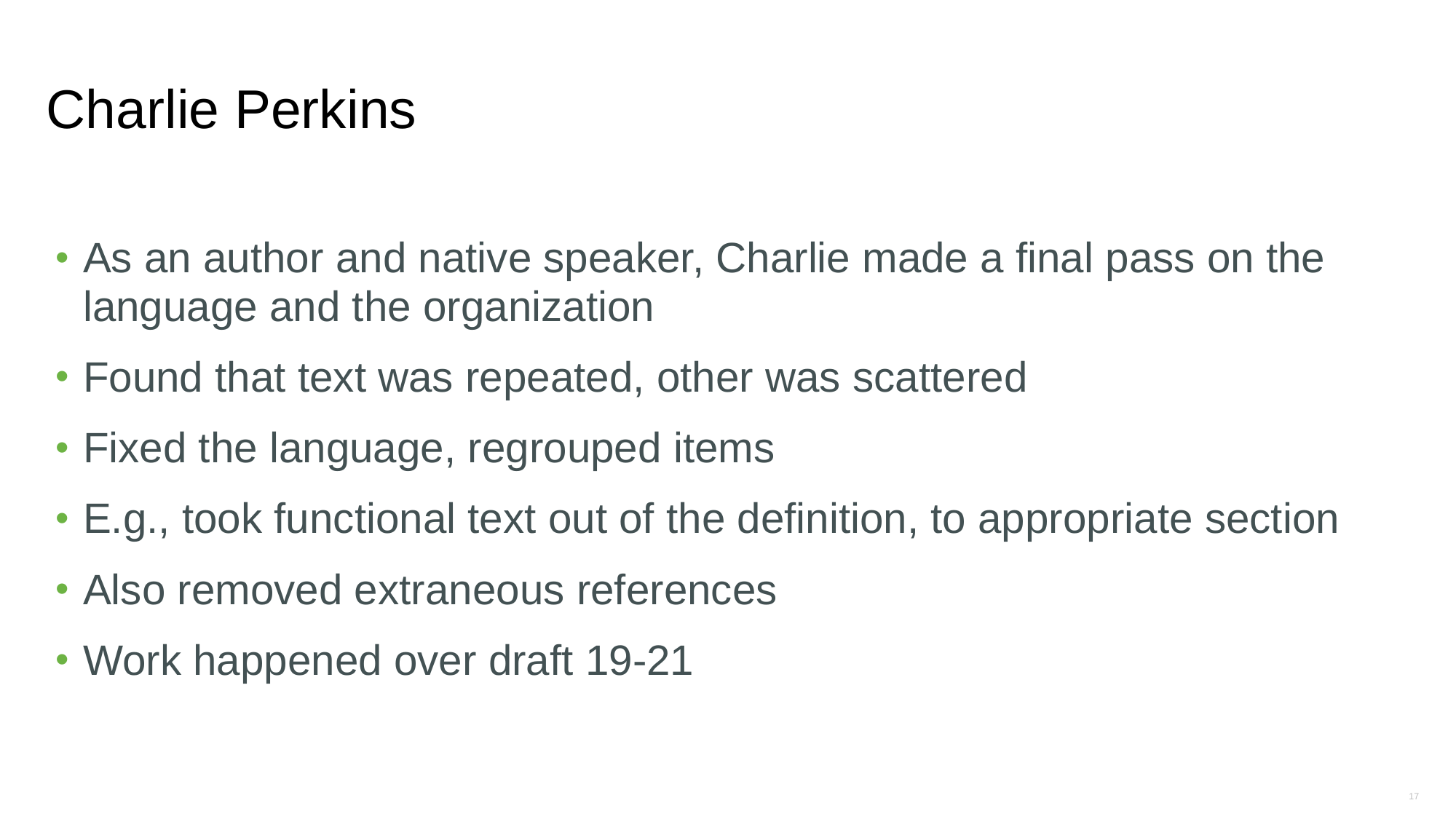

# Charlie Perkins
As an author and native speaker, Charlie made a final pass on the language and the organization
Found that text was repeated, other was scattered
Fixed the language, regrouped items
E.g., took functional text out of the definition, to appropriate section
Also removed extraneous references
Work happened over draft 19-21